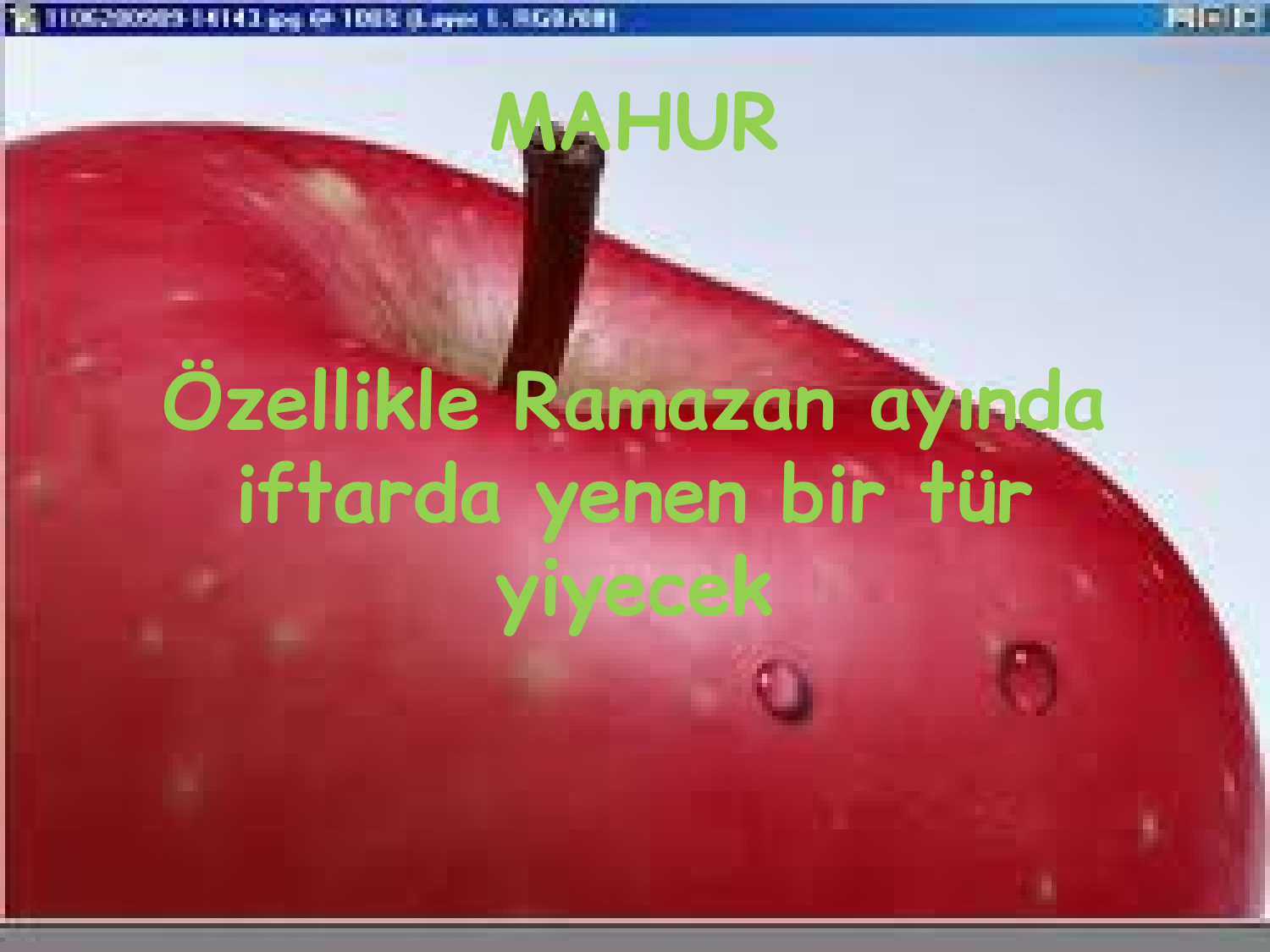

# MAHUR Özellikle Ramazan ayında iftarda yenen bir tür yiyecek